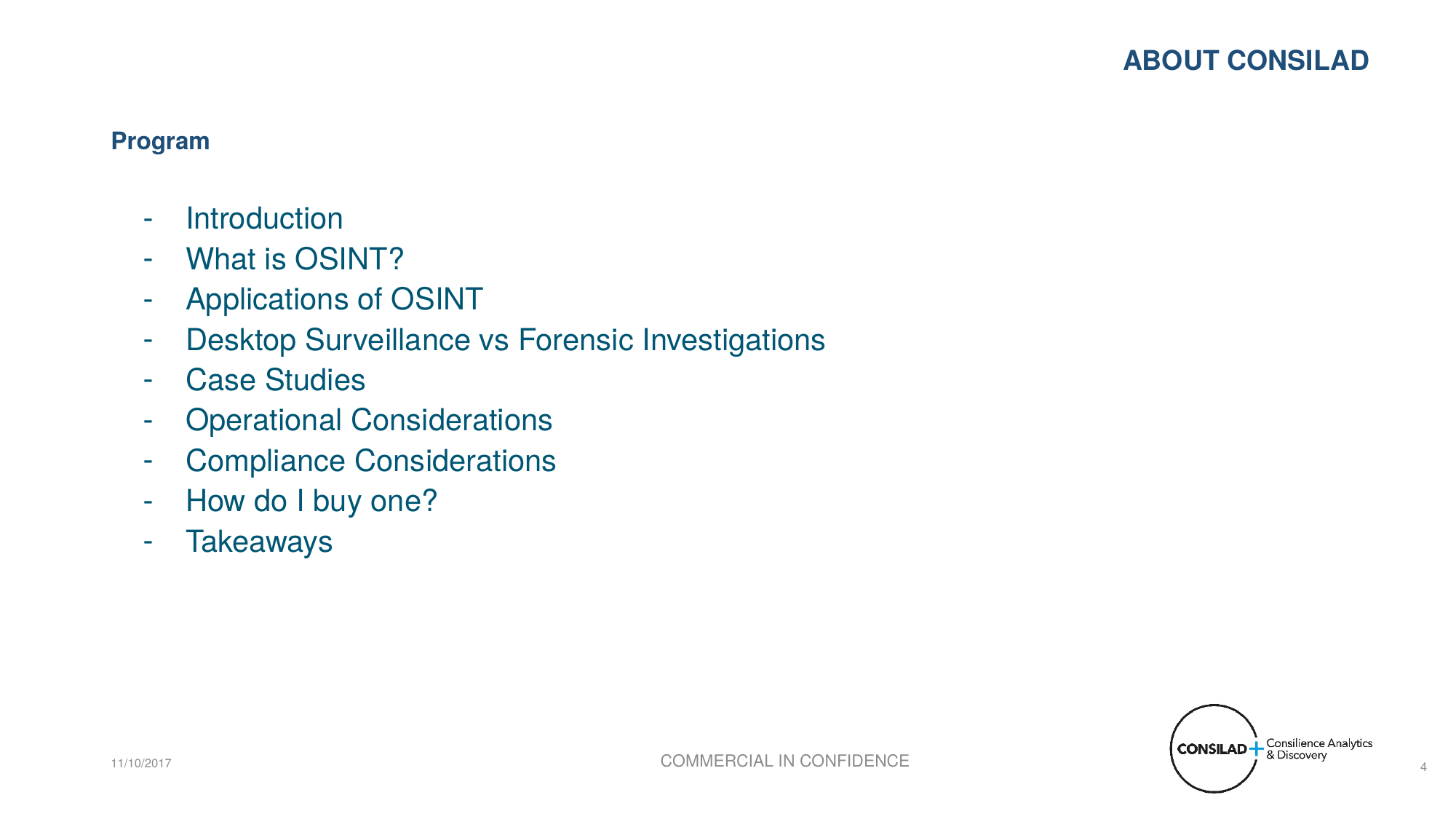

ABOUT CONSILAD
# Program
Introduction
What is OSINT?
Applications of OSINT
Desktop Surveillance vs Forensic Investigations
Case Studies
Operational Considerations
Compliance Considerations
How do I buy one?
Takeaways
COMMERCIAL IN CONFIDENCE
11/10/2017
4